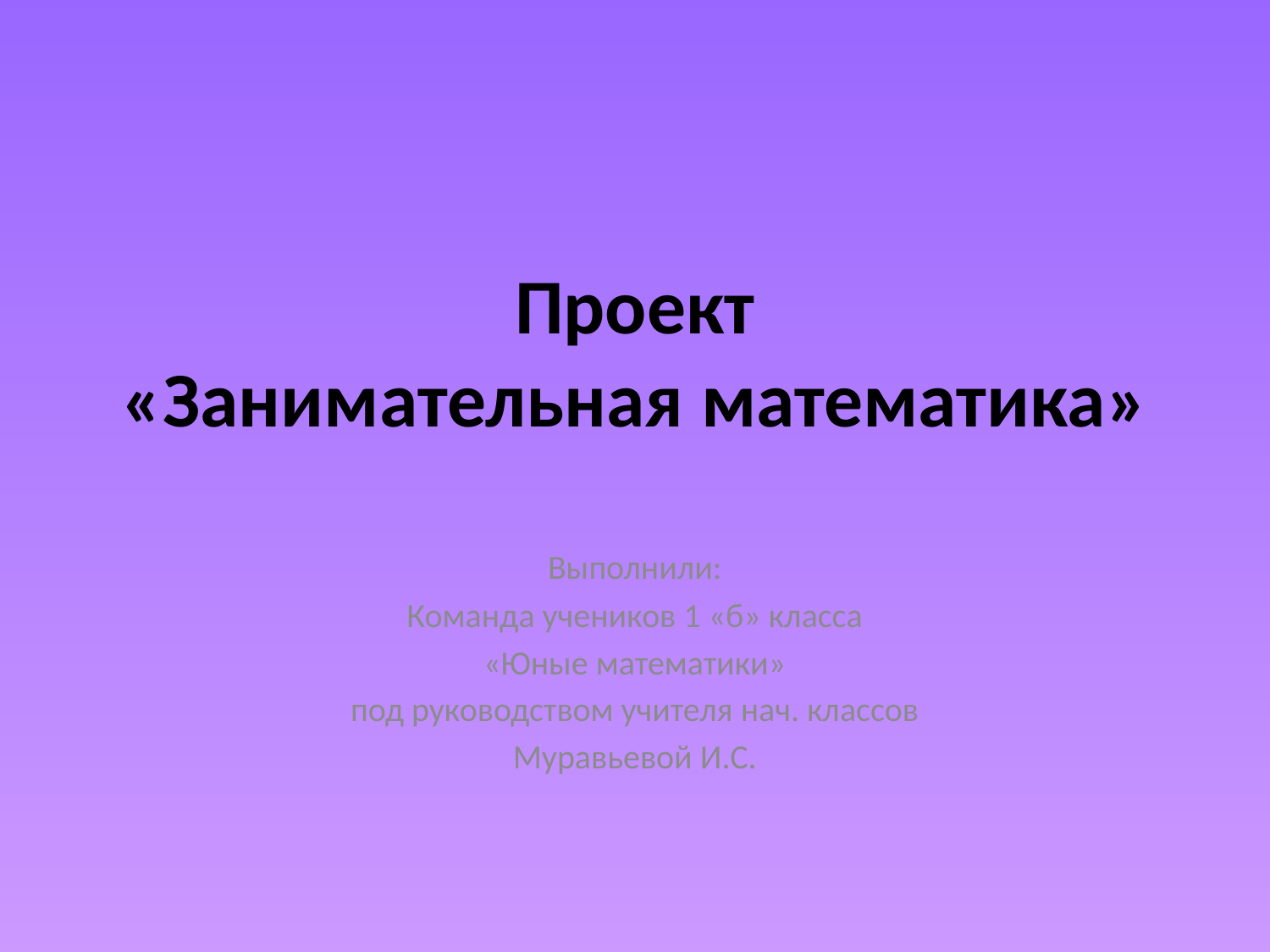

# Проект «Занимательная математика»
Выполнили:
Команда учеников 1 «б» класса
«Юные математики»
под руководством учителя нач. классов
Муравьевой И.С.